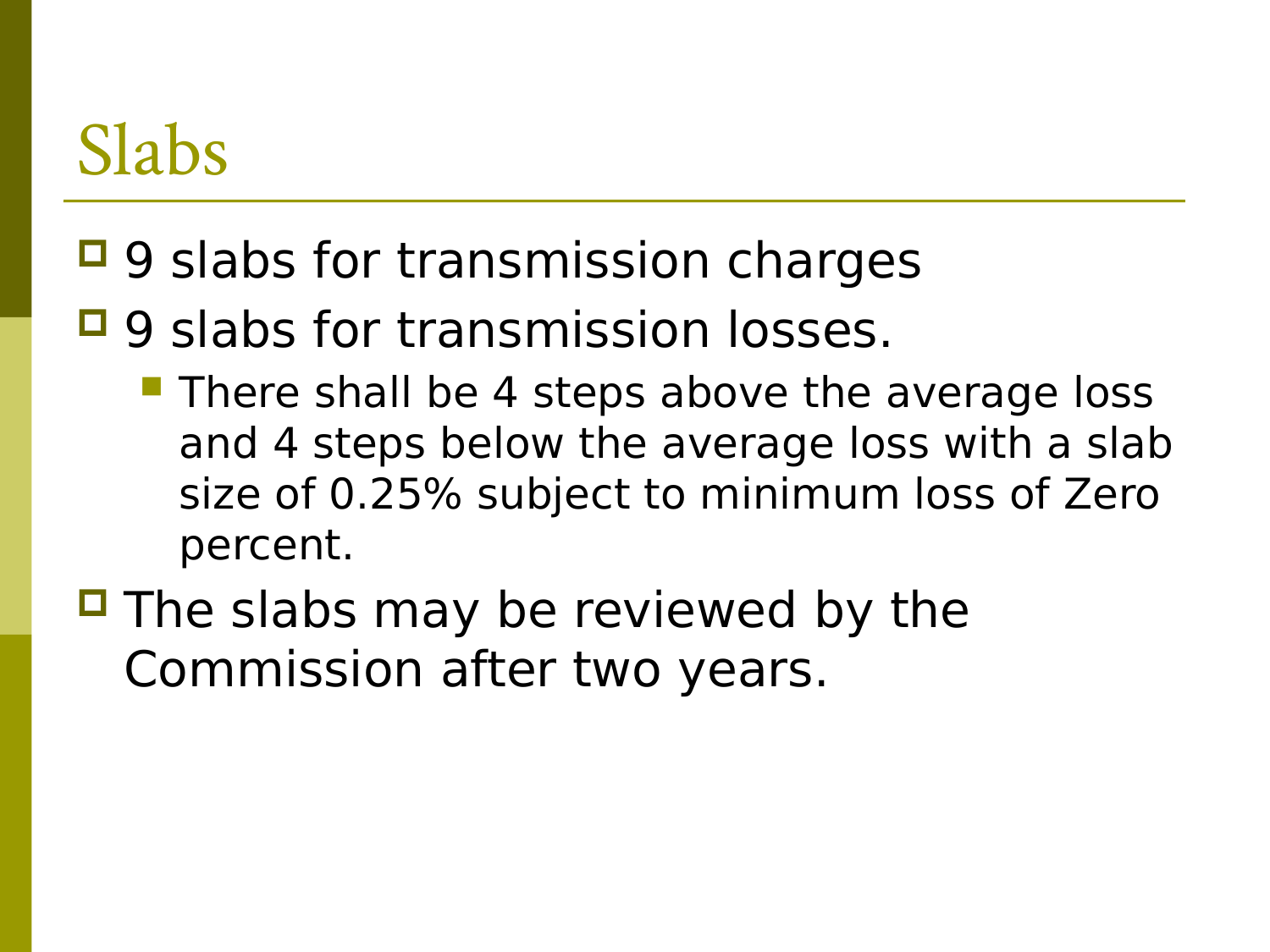

# Slabs
9 slabs for transmission charges
9 slabs for transmission losses.
There shall be 4 steps above the average loss and 4 steps below the average loss with a slab size of 0.25% subject to minimum loss of Zero percent.
The slabs may be reviewed by the Commission after two years.